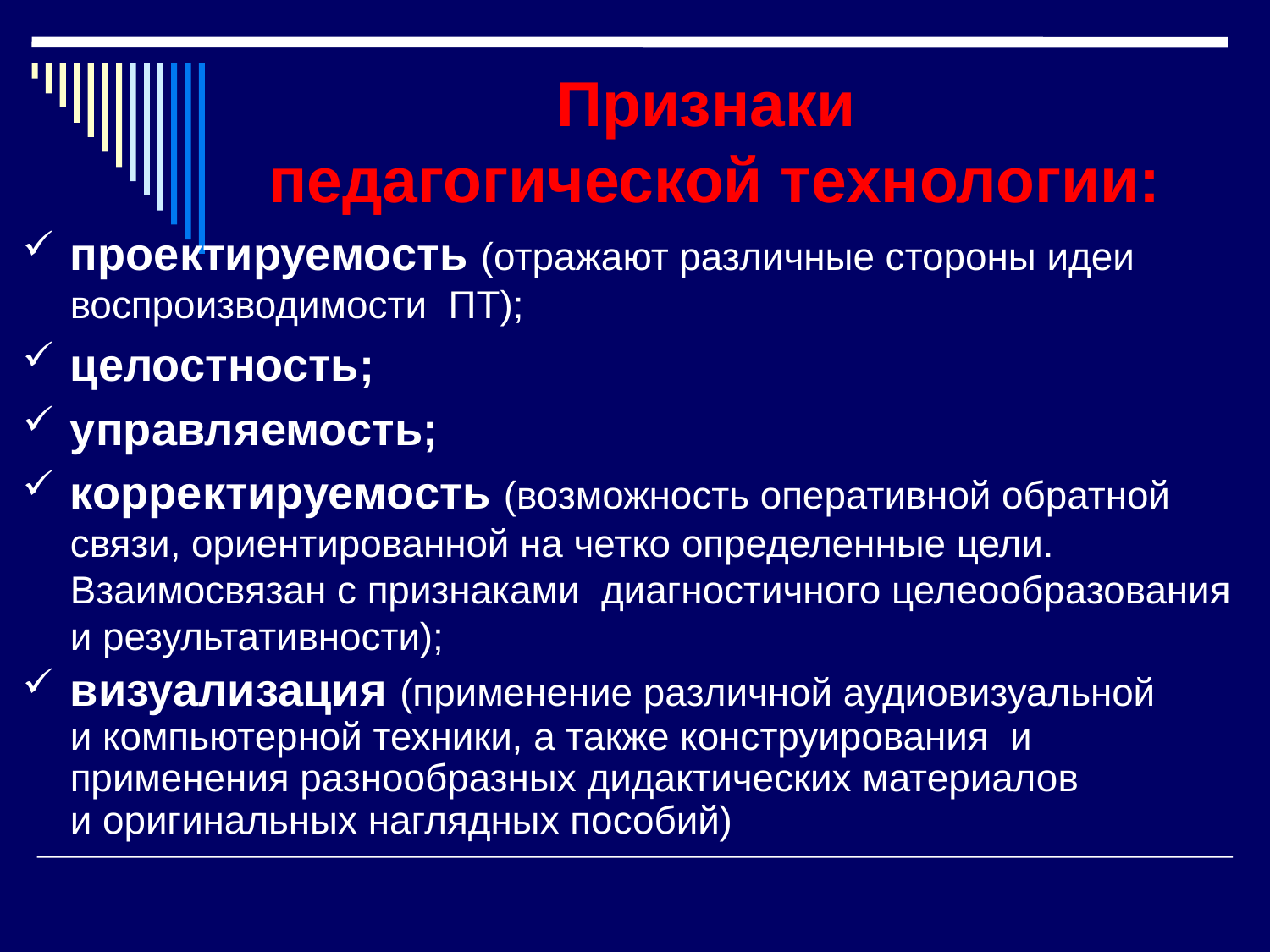

# Признаки педагогической технологии:
проектируемость (отражают различные стороны идеи воспроизводимости  ПТ);
целостность;
управляемость;
корректируемость (возможность оперативной обратной связи, ориентированной на четко определенные цели. Взаимосвязан с признаками  диагностичного целеообразования и результативности);
визуализация (применение различной аудиовизуальной
и компьютерной техники, а также конструирования  и применения разнообразных дидактических материалов
и оригинальных наглядных пособий)